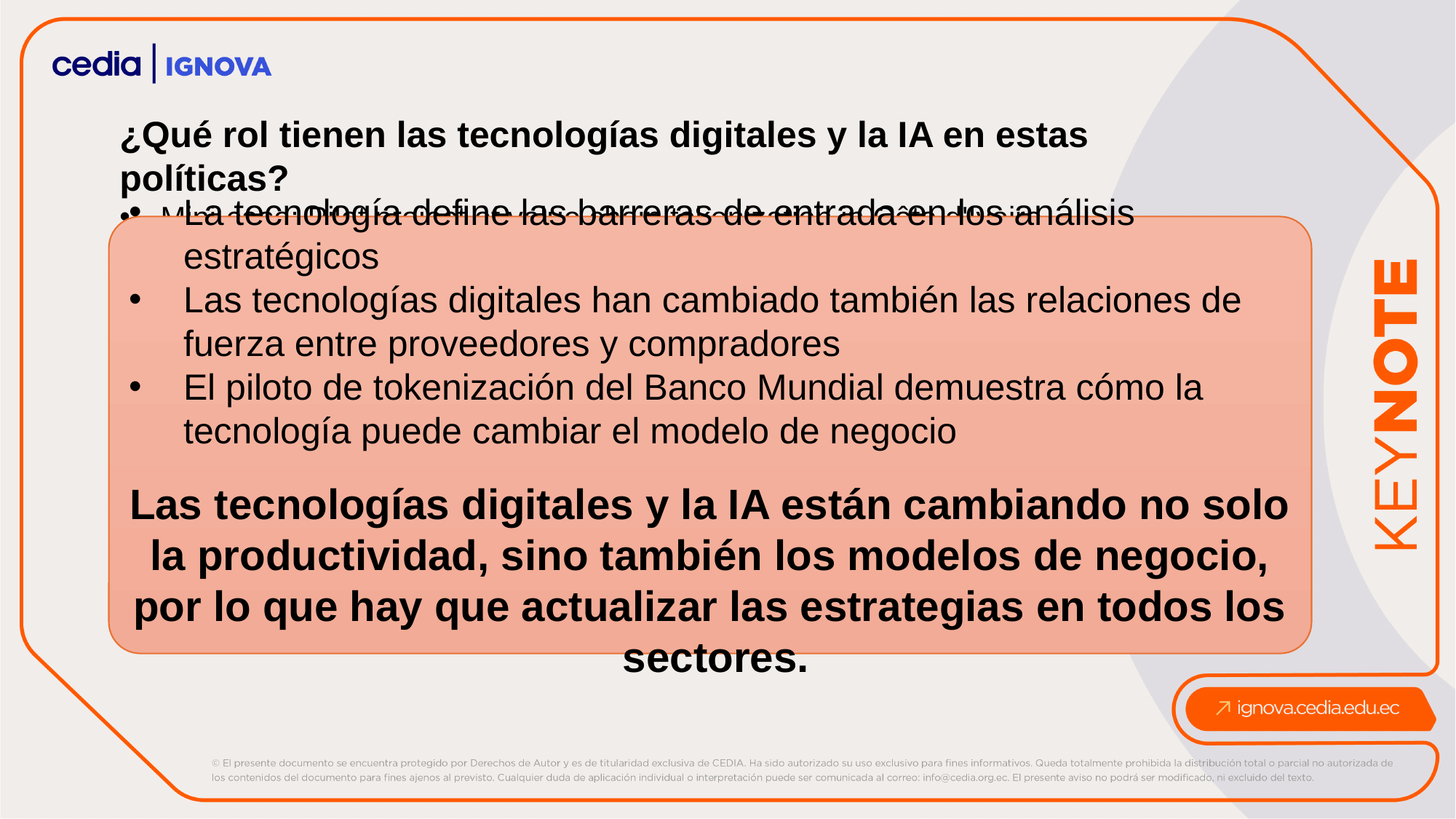

¿Qué rol tienen las tecnologías digitales y la IA en estas políticas?
Mini-case: Pilot project of value chain tokenization in Côte d'Ivoire
La tecnología define las barreras de entrada en los análisis estratégicos
Las tecnologías digitales han cambiado también las relaciones de fuerza entre proveedores y compradores
El piloto de tokenización del Banco Mundial demuestra cómo la tecnología puede cambiar el modelo de negocio

Las tecnologías digitales y la IA están cambiando no solo la productividad, sino también los modelos de negocio, por lo que hay que actualizar las estrategias en todos los  sectores.